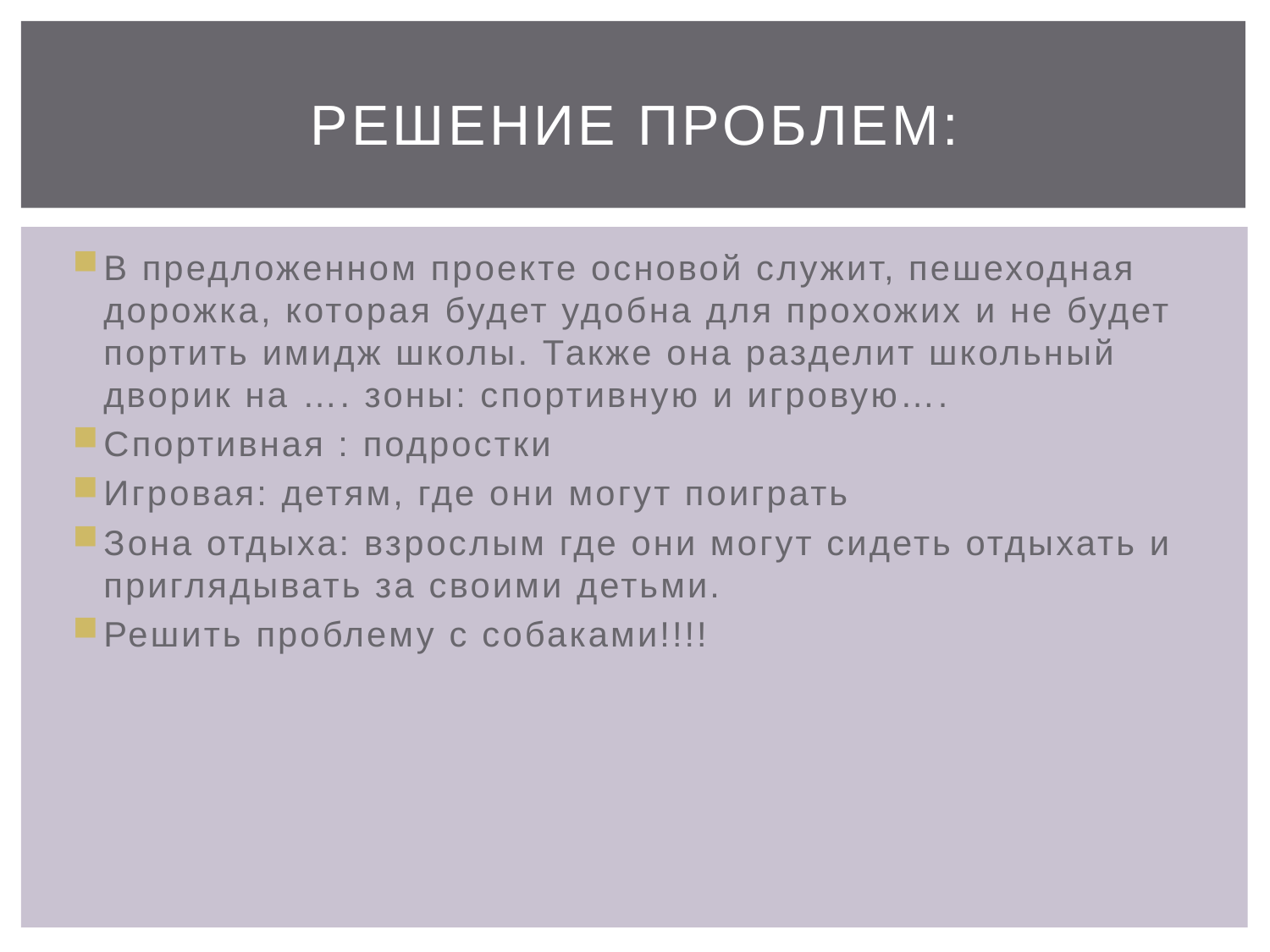

# Решение проблем:
В предложенном проекте основой служит, пешеходная дорожка, которая будет удобна для прохожих и не будет портить имидж школы. Также она разделит школьный дворик на …. зоны: спортивную и игровую….
Спортивная : подростки
Игровая: детям, где они могут поиграть
Зона отдыха: взрослым где они могут сидеть отдыхать и приглядывать за своими детьми.
Решить проблему с собаками!!!!